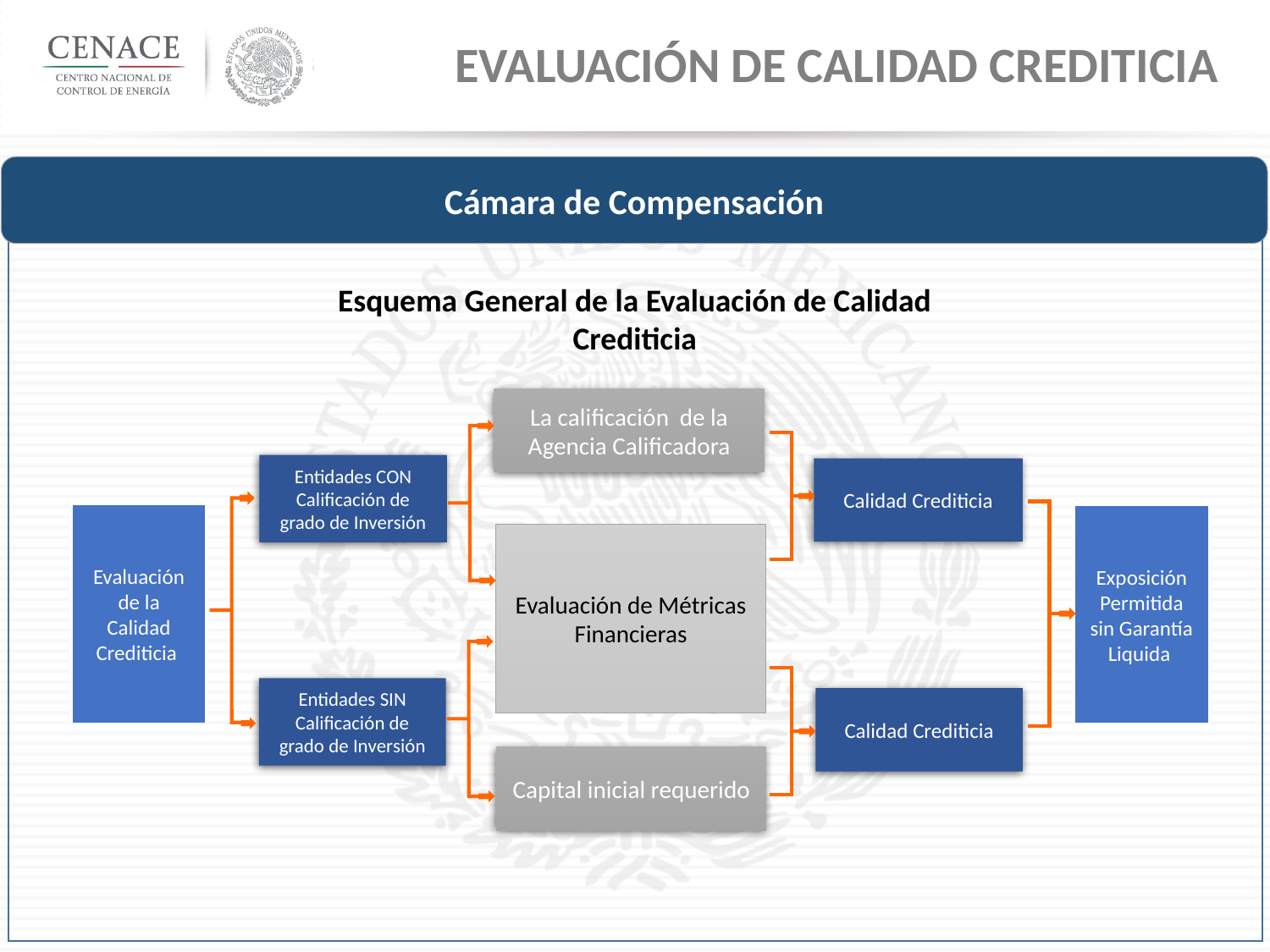

Evaluación de Calidad Crediticia
Cámara de Compensación

Esquema General de la Evaluación de Calidad Crediticia
La calificación  de la Agencia Calificadora

Entidades CON Calificación de grado de Inversión
Calidad Crediticia

Evaluación de la Calidad Crediticia
Exposición Permitida sin Garantía Liquida
Evaluación de Métricas Financieras

Entidades SIN Calificación de grado de Inversión
Calidad Crediticia
Capital inicial requerido
8